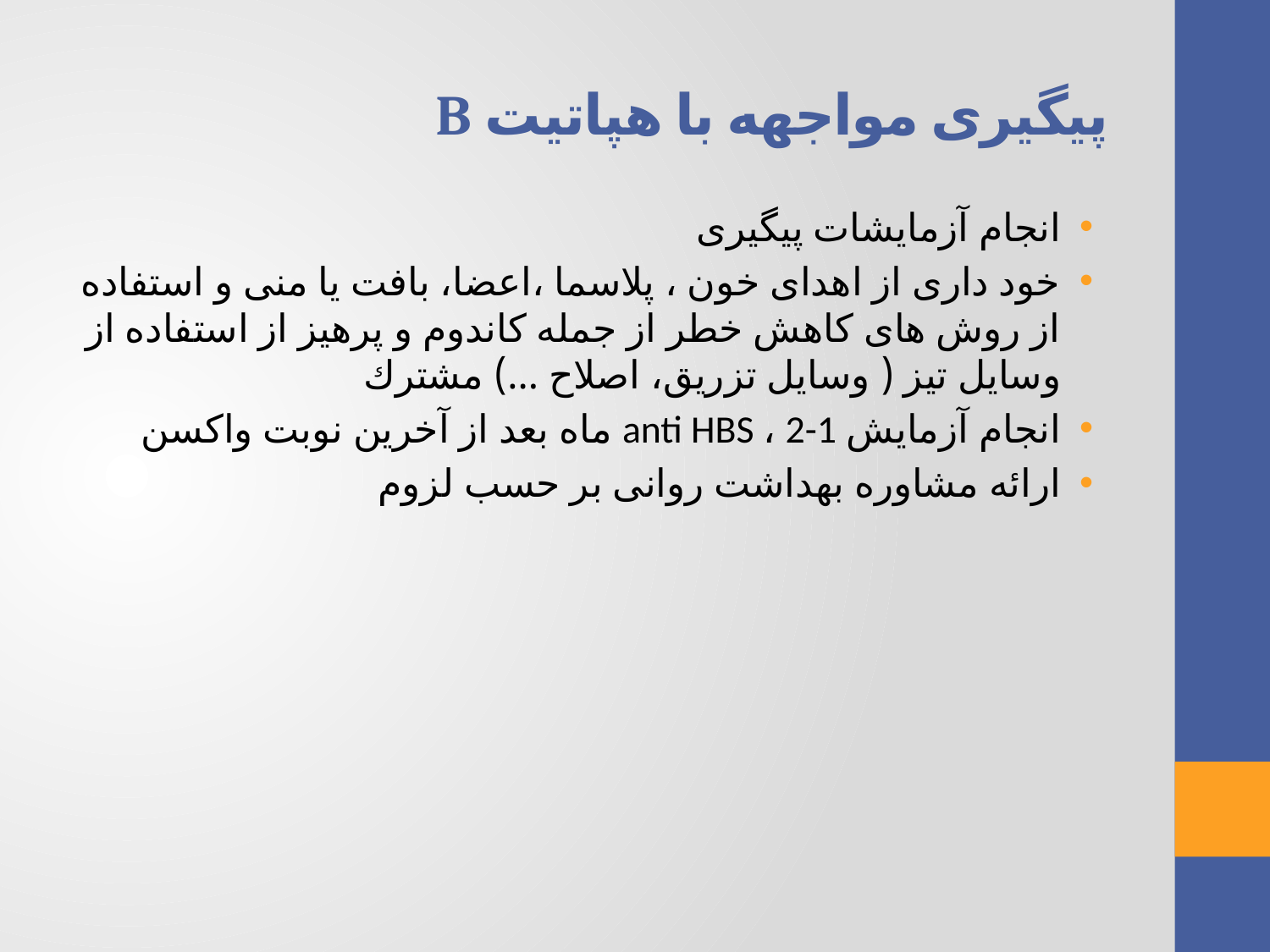

# پیگیری مواجهه با هپاتيت B
انجام آزمایشات پیگیری
خود داری از اهدای خون ، پلاسما ،اعضا، بافت يا منی و استفاده از روش های كاهش خطر از جمله كاندوم و پرهیز از استفاده از وسايل تیز ( وسایل تزریق، اصلاح ...) مشترك
انجام آزمايش anti HBS ، 2-1 ماه بعد از آخرين نوبت واكسن
ارائه مشاوره بهداشت روانی بر حسب لزوم